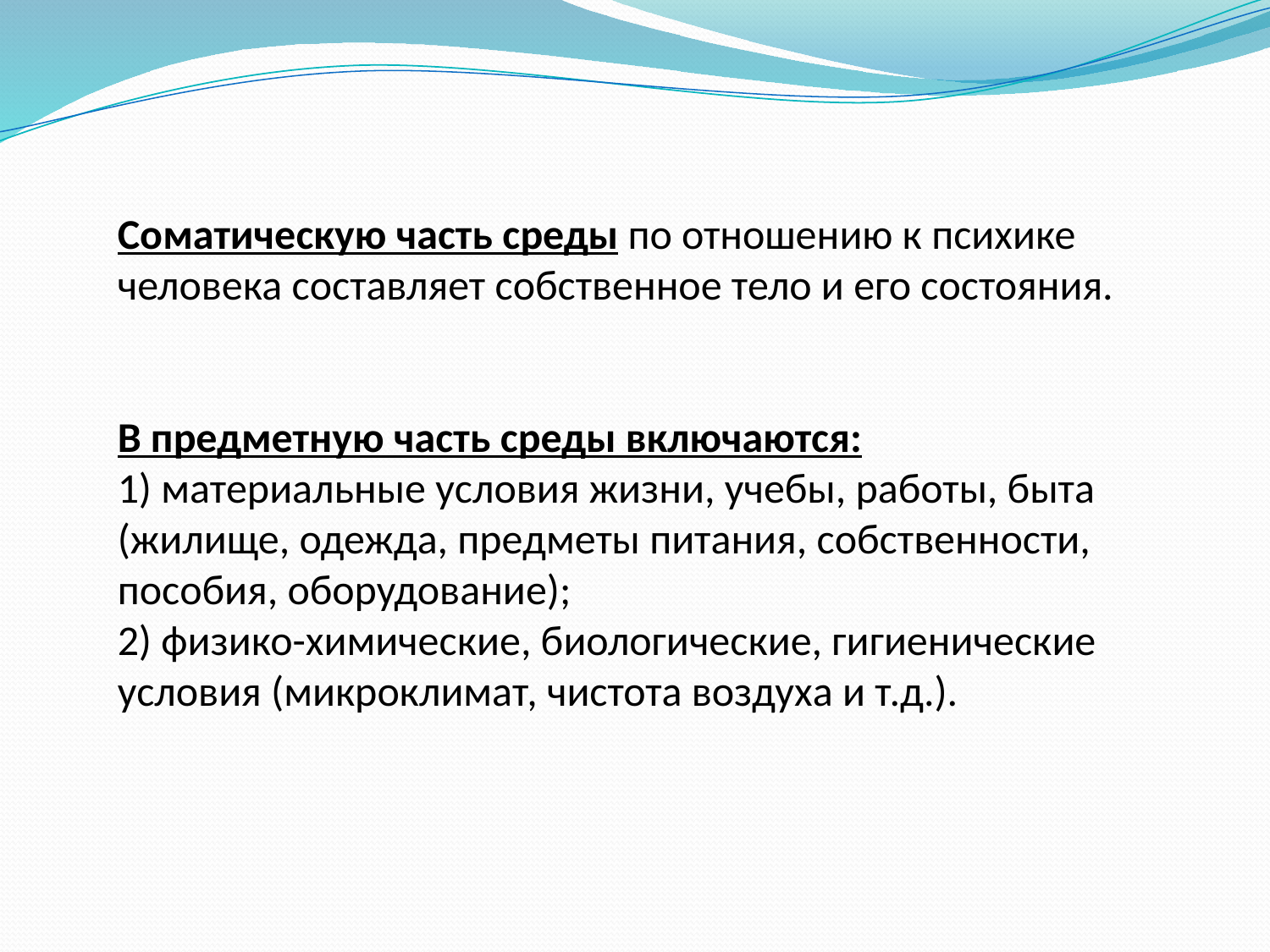

Соматическую часть среды по отношению к психике человека составляет собственное тело и его состояния.

В предметную часть среды включаются:
1) материальные условия жизни, учебы, работы, быта (жилище, одежда, предметы питания, собственности, пособия, оборудование);
2) физико-химические, биологические, гигиенические условия (микроклимат, чистота воздуха и т.д.).
#